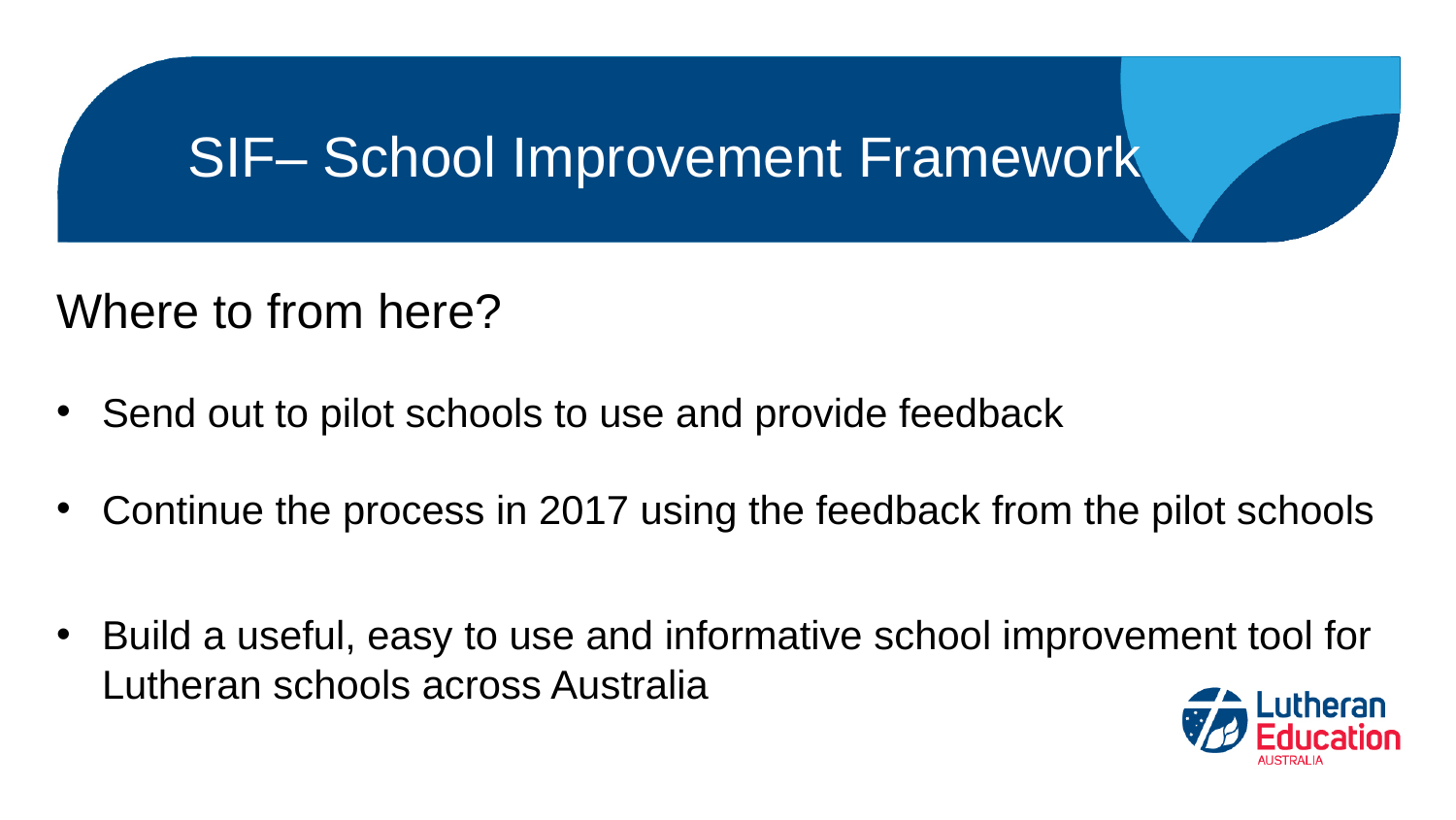

# SIF– School Improvement Framework
Where to from here?

Send out to pilot schools to use and provide feedback

Continue the process in 2017 using the feedback from the pilot schools

Build a useful, easy to use and informative school improvement tool for Lutheran schools across Australia